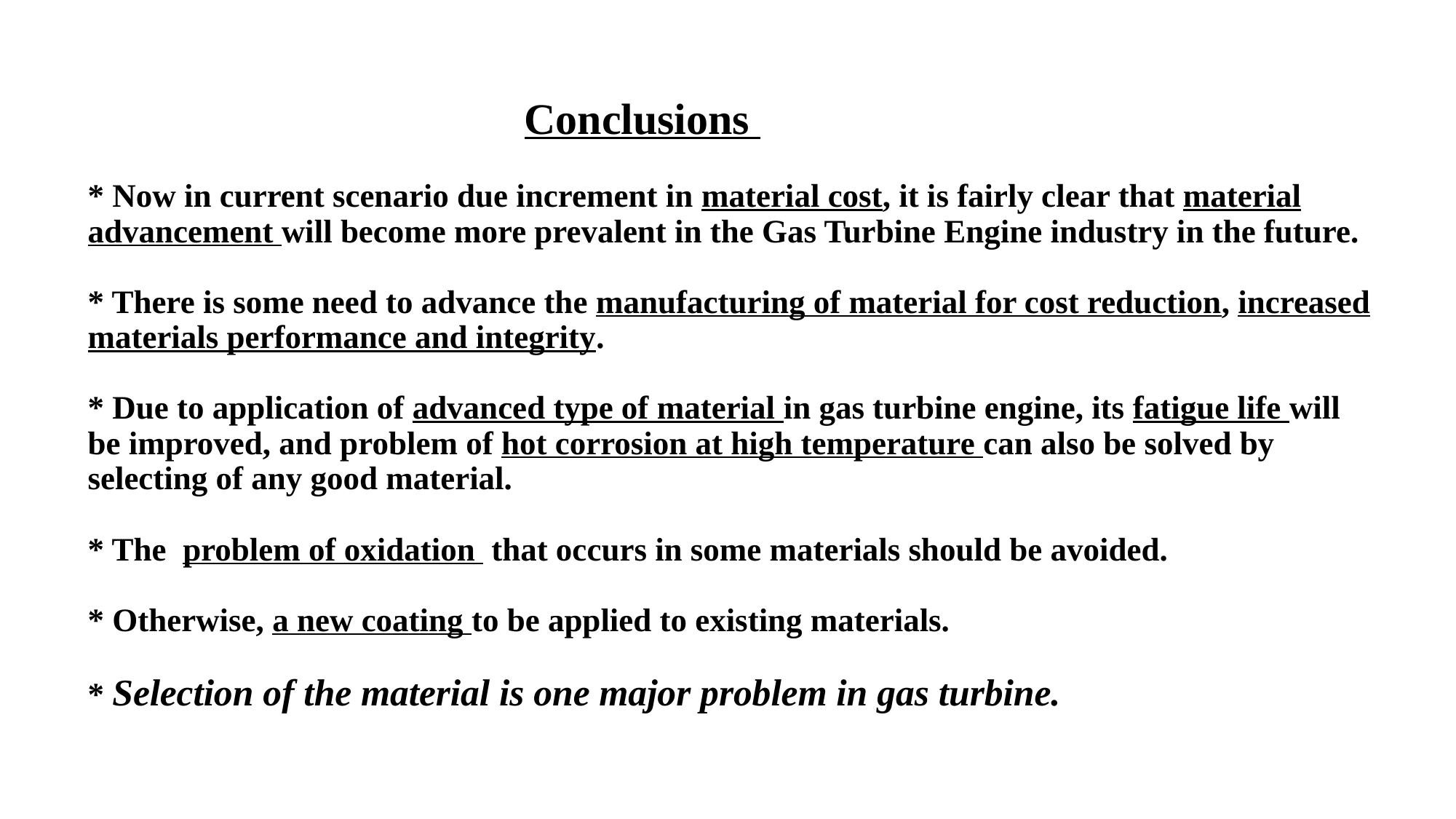

# Conclusions * Now in current scenario due increment in material cost, it is fairly clear that material advancement will become more prevalent in the Gas Turbine Engine industry in the future. * There is some need to advance the manufacturing of material for cost reduction, increased materials performance and integrity. * Due to application of advanced type of material in gas turbine engine, its fatigue life will be improved, and problem of hot corrosion at high temperature can also be solved by selecting of any good material. * The  problem of oxidation  that occurs in some materials should be avoided. * Otherwise, a new coating to be applied to existing materials. * Selection of the material is one major problem in gas turbine.